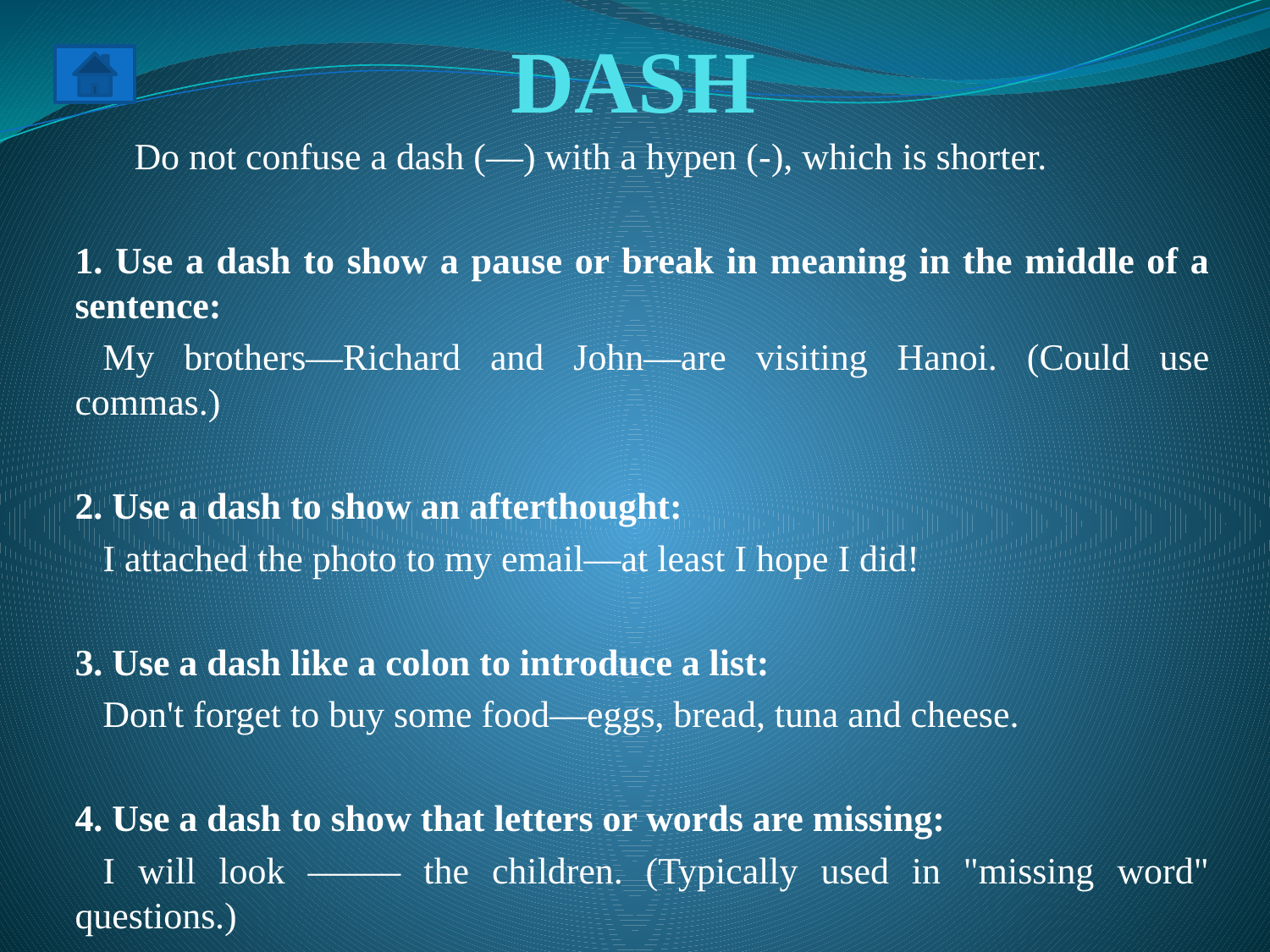

# DASH

       Do not confuse a dash (—) with a hypen (-), which is shorter.

1. Use a dash to show a pause or break in meaning in the middle of a sentence:
	My brothers—Richard and John—are visiting Hanoi. (Could use commas.)

2. Use a dash to show an afterthought:
	I attached the photo to my email—at least I hope I did!

3. Use a dash like a colon to introduce a list:
	Don't forget to buy some food—eggs, bread, tuna and cheese.

4. Use a dash to show that letters or words are missing:
	I will look ––––– the children. (Typically used in "missing word" questions.)